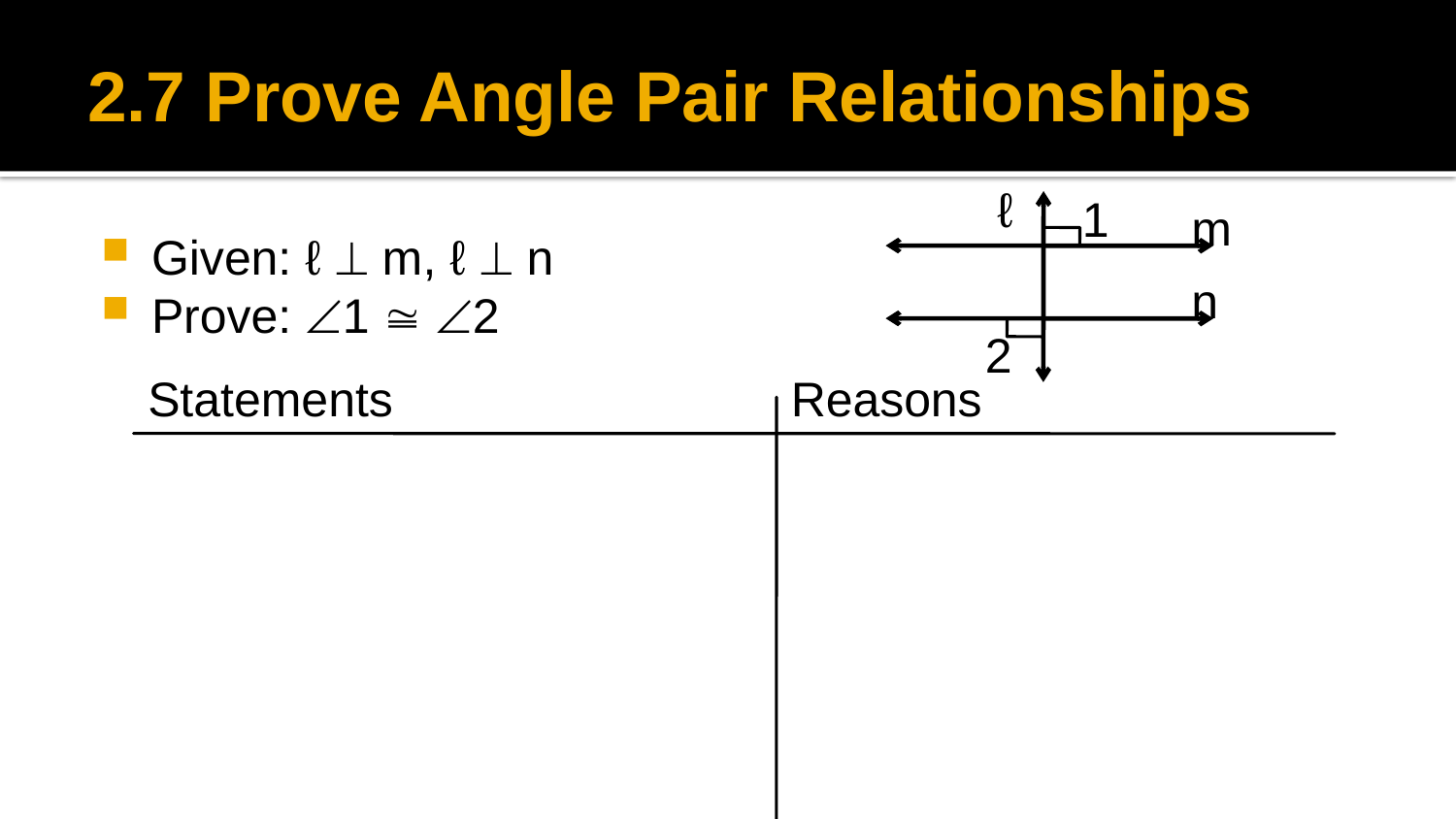

# 2.7 Prove Angle Pair Relationships
ℓ
m
n
1
2
Given: ℓ ⊥ m, ℓ ⊥ n
Prove: ∠1 ≅ ∠2
Statements
Reasons